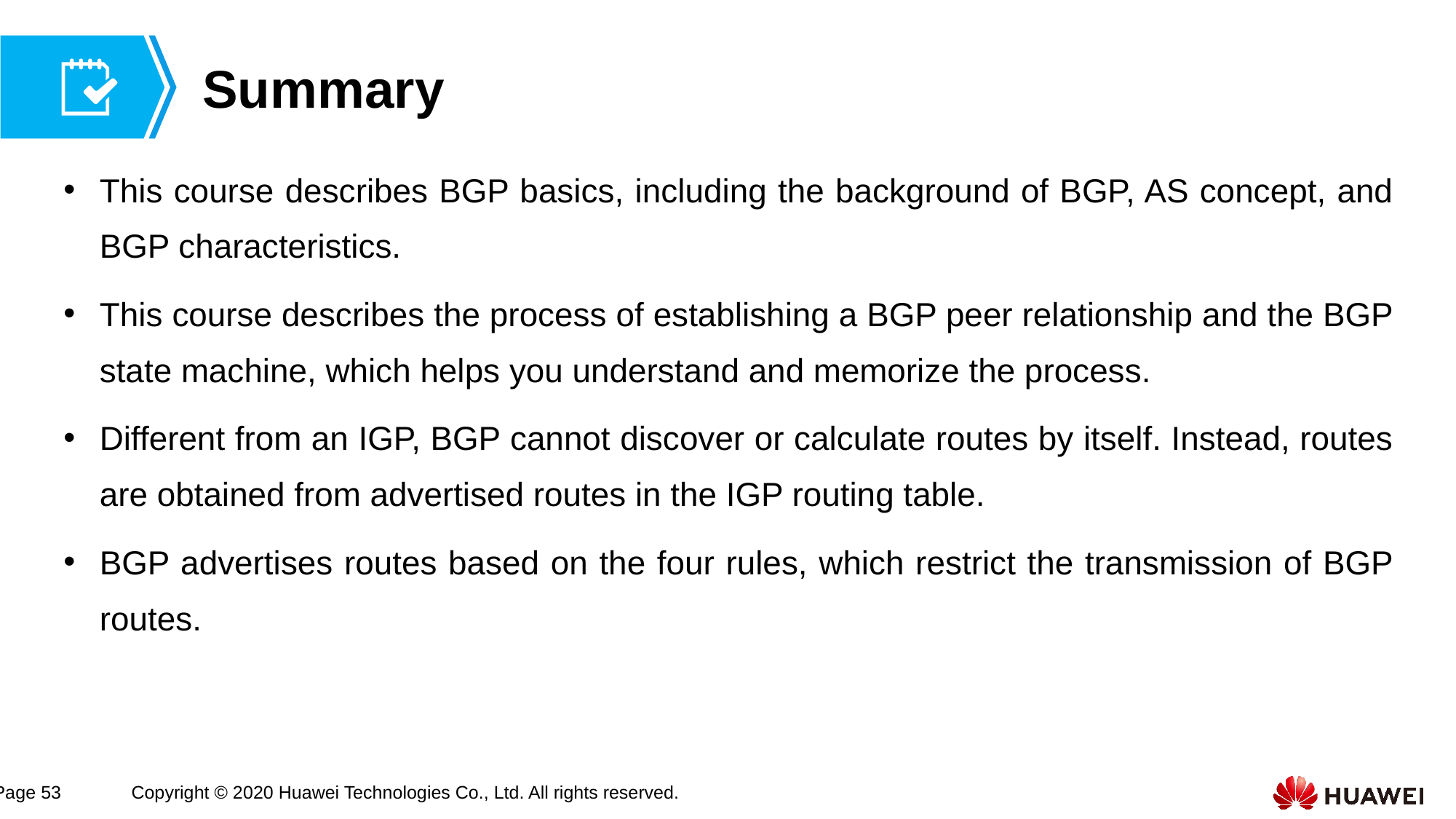

This course describes BGP basics, including the background of BGP, AS concept, and BGP characteristics.
This course describes the process of establishing a BGP peer relationship and the BGP state machine, which helps you understand and memorize the process.
Different from an IGP, BGP cannot discover or calculate routes by itself. Instead, routes are obtained from advertised routes in the IGP routing table.
BGP advertises routes based on the four rules, which restrict the transmission of BGP routes.